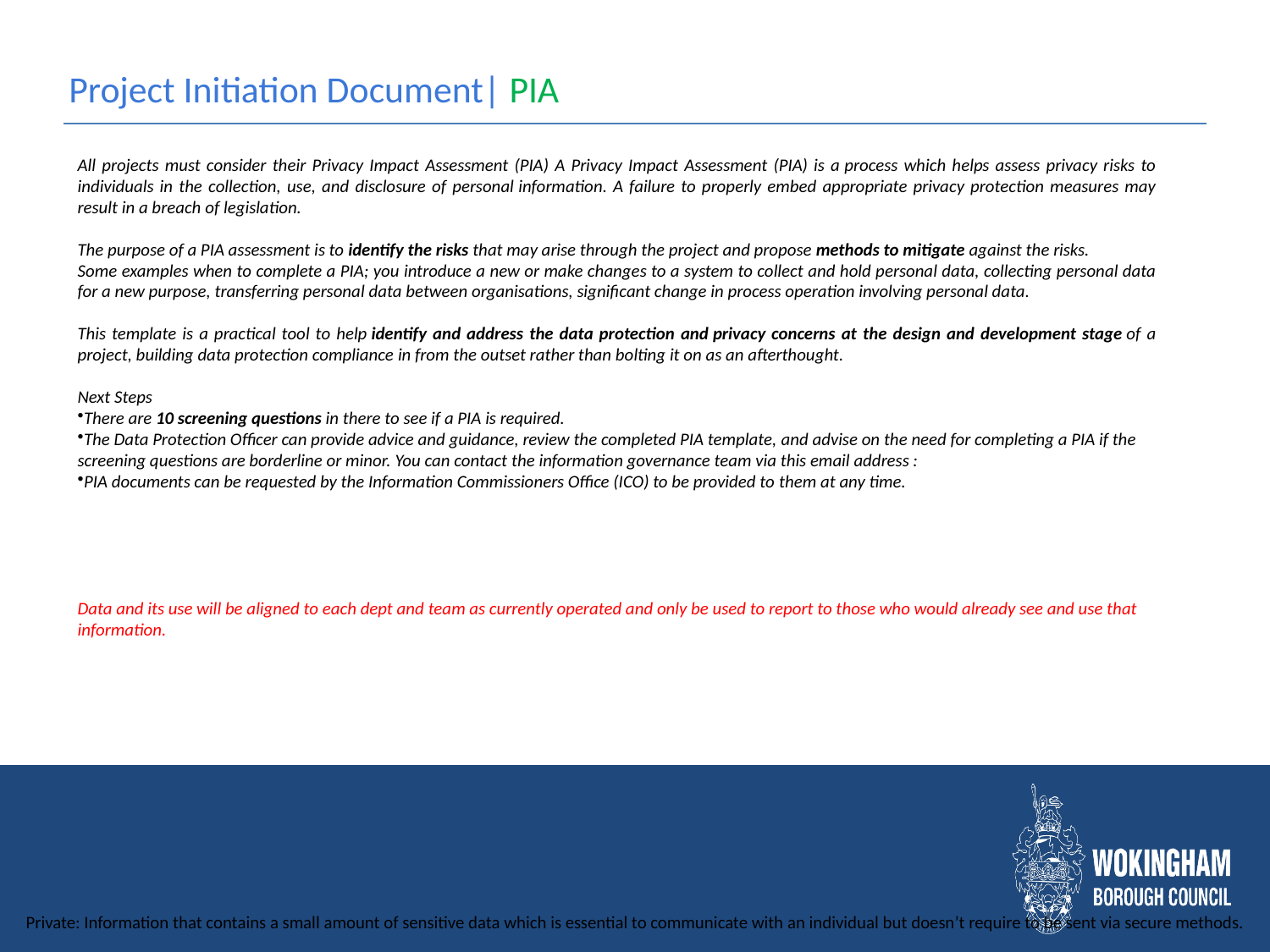

Project Initiation Document| PIA
All projects must consider their Privacy Impact Assessment (PIA) A Privacy Impact Assessment (PIA) is a process which helps assess privacy risks to individuals in the collection, use, and disclosure of personal information. A failure to properly embed appropriate privacy protection measures may result in a breach of legislation.​
​
The purpose of a PIA assessment is to identify the risks that may arise through the project and propose methods to mitigate against the risks.​
Some examples when to complete a PIA; you introduce a new or make changes to a system to collect and hold personal data, collecting personal data for a new purpose, transferring personal data between organisations, significant change in process operation involving personal data. ​
​
This template is a practical tool to help identify and address the data protection and privacy concerns at the design and development stage of a project, building data protection compliance in from the outset rather than bolting it on as an afterthought.​
​
Next Steps​
There are 10 screening questions in there to see if a PIA is required. ​
The Data Protection Officer can provide advice and guidance, review the completed PIA template, and advise on the need for completing a PIA if the screening questions are borderline or minor.​ You can contact the information governance team via this email address :
PIA documents can be requested by the Information Commissioners Office (ICO) to be provided to them at any time. ​

Data and its use will be aligned to each dept and team as currently operated and only be used to report to those who would already see and use that information.
​

Apprenticeships